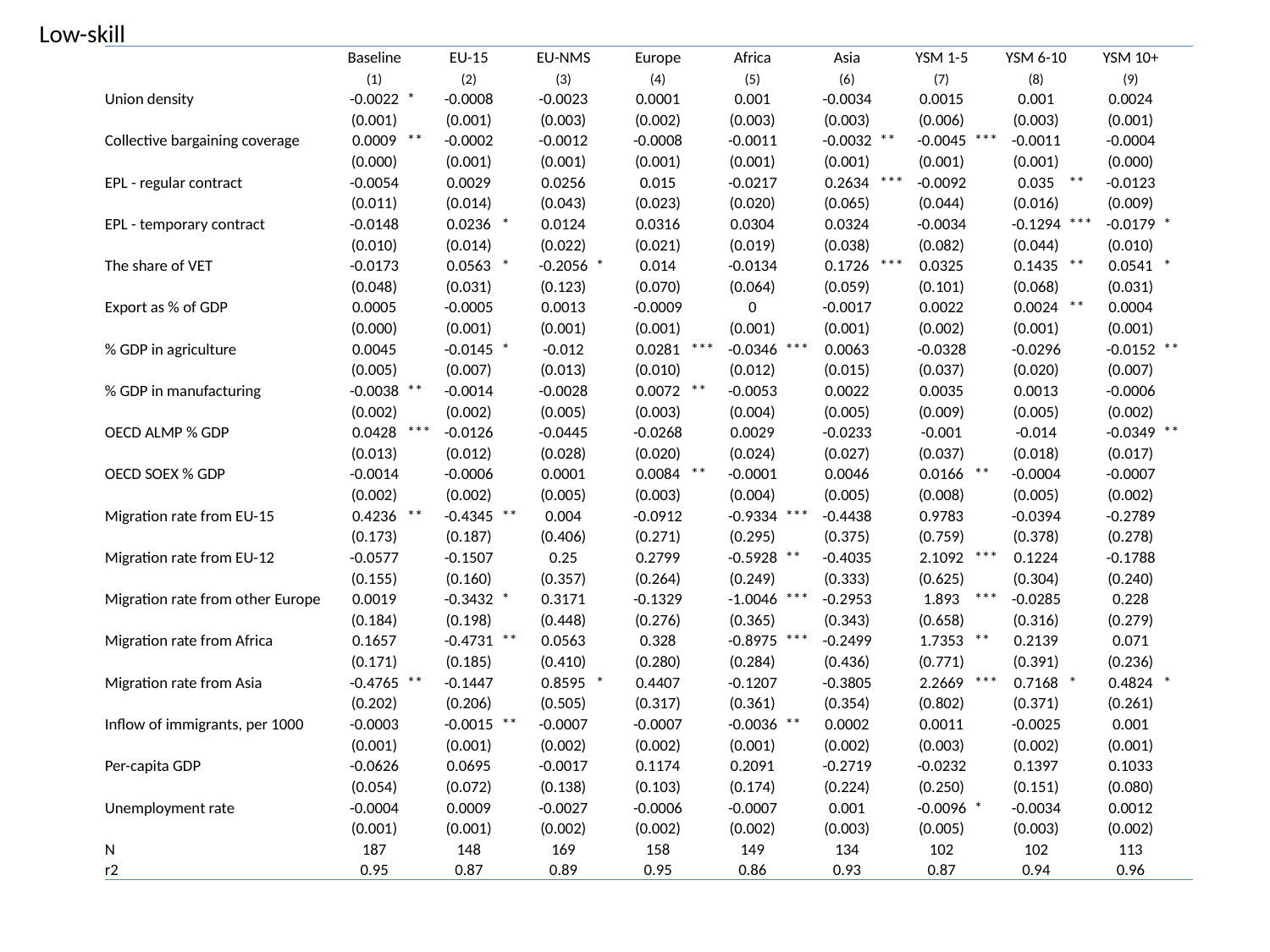

Low-skill
|  | Baseline |  | EU-15 |  | EU-NMS |  | Europe |  | Africa |  | Asia |  | YSM 1-5 |  | YSM 6-10 |  | YSM 10+ |  |
| --- | --- | --- | --- | --- | --- | --- | --- | --- | --- | --- | --- | --- | --- | --- | --- | --- | --- | --- |
|  | (1) |  | (2) |  | (3) |  | (4) |  | (5) |  | (6) |  | (7) |  | (8) |  | (9) |  |
| Union density | -0.0022 | \* | -0.0008 |  | -0.0023 |  | 0.0001 |  | 0.001 |  | -0.0034 |  | 0.0015 |  | 0.001 |  | 0.0024 |  |
|  | (0.001) |  | (0.001) |  | (0.003) |  | (0.002) |  | (0.003) |  | (0.003) |  | (0.006) |  | (0.003) |  | (0.001) |  |
| Collective bargaining coverage | 0.0009 | \*\* | -0.0002 |  | -0.0012 |  | -0.0008 |  | -0.0011 |  | -0.0032 | \*\* | -0.0045 | \*\*\* | -0.0011 |  | -0.0004 |  |
|  | (0.000) |  | (0.001) |  | (0.001) |  | (0.001) |  | (0.001) |  | (0.001) |  | (0.001) |  | (0.001) |  | (0.000) |  |
| EPL - regular contract | -0.0054 |  | 0.0029 |  | 0.0256 |  | 0.015 |  | -0.0217 |  | 0.2634 | \*\*\* | -0.0092 |  | 0.035 | \*\* | -0.0123 |  |
|  | (0.011) |  | (0.014) |  | (0.043) |  | (0.023) |  | (0.020) |  | (0.065) |  | (0.044) |  | (0.016) |  | (0.009) |  |
| EPL - temporary contract | -0.0148 |  | 0.0236 | \* | 0.0124 |  | 0.0316 |  | 0.0304 |  | 0.0324 |  | -0.0034 |  | -0.1294 | \*\*\* | -0.0179 | \* |
|  | (0.010) |  | (0.014) |  | (0.022) |  | (0.021) |  | (0.019) |  | (0.038) |  | (0.082) |  | (0.044) |  | (0.010) |  |
| The share of VET | -0.0173 |  | 0.0563 | \* | -0.2056 | \* | 0.014 |  | -0.0134 |  | 0.1726 | \*\*\* | 0.0325 |  | 0.1435 | \*\* | 0.0541 | \* |
|  | (0.048) |  | (0.031) |  | (0.123) |  | (0.070) |  | (0.064) |  | (0.059) |  | (0.101) |  | (0.068) |  | (0.031) |  |
| Export as % of GDP | 0.0005 |  | -0.0005 |  | 0.0013 |  | -0.0009 |  | 0 |  | -0.0017 |  | 0.0022 |  | 0.0024 | \*\* | 0.0004 |  |
|  | (0.000) |  | (0.001) |  | (0.001) |  | (0.001) |  | (0.001) |  | (0.001) |  | (0.002) |  | (0.001) |  | (0.001) |  |
| % GDP in agriculture | 0.0045 |  | -0.0145 | \* | -0.012 |  | 0.0281 | \*\*\* | -0.0346 | \*\*\* | 0.0063 |  | -0.0328 |  | -0.0296 |  | -0.0152 | \*\* |
|  | (0.005) |  | (0.007) |  | (0.013) |  | (0.010) |  | (0.012) |  | (0.015) |  | (0.037) |  | (0.020) |  | (0.007) |  |
| % GDP in manufacturing | -0.0038 | \*\* | -0.0014 |  | -0.0028 |  | 0.0072 | \*\* | -0.0053 |  | 0.0022 |  | 0.0035 |  | 0.0013 |  | -0.0006 |  |
|  | (0.002) |  | (0.002) |  | (0.005) |  | (0.003) |  | (0.004) |  | (0.005) |  | (0.009) |  | (0.005) |  | (0.002) |  |
| OECD ALMP % GDP | 0.0428 | \*\*\* | -0.0126 |  | -0.0445 |  | -0.0268 |  | 0.0029 |  | -0.0233 |  | -0.001 |  | -0.014 |  | -0.0349 | \*\* |
|  | (0.013) |  | (0.012) |  | (0.028) |  | (0.020) |  | (0.024) |  | (0.027) |  | (0.037) |  | (0.018) |  | (0.017) |  |
| OECD SOEX % GDP | -0.0014 |  | -0.0006 |  | 0.0001 |  | 0.0084 | \*\* | -0.0001 |  | 0.0046 |  | 0.0166 | \*\* | -0.0004 |  | -0.0007 |  |
|  | (0.002) |  | (0.002) |  | (0.005) |  | (0.003) |  | (0.004) |  | (0.005) |  | (0.008) |  | (0.005) |  | (0.002) |  |
| Migration rate from EU-15 | 0.4236 | \*\* | -0.4345 | \*\* | 0.004 |  | -0.0912 |  | -0.9334 | \*\*\* | -0.4438 |  | 0.9783 |  | -0.0394 |  | -0.2789 |  |
|  | (0.173) |  | (0.187) |  | (0.406) |  | (0.271) |  | (0.295) |  | (0.375) |  | (0.759) |  | (0.378) |  | (0.278) |  |
| Migration rate from EU-12 | -0.0577 |  | -0.1507 |  | 0.25 |  | 0.2799 |  | -0.5928 | \*\* | -0.4035 |  | 2.1092 | \*\*\* | 0.1224 |  | -0.1788 |  |
|  | (0.155) |  | (0.160) |  | (0.357) |  | (0.264) |  | (0.249) |  | (0.333) |  | (0.625) |  | (0.304) |  | (0.240) |  |
| Migration rate from other Europe | 0.0019 |  | -0.3432 | \* | 0.3171 |  | -0.1329 |  | -1.0046 | \*\*\* | -0.2953 |  | 1.893 | \*\*\* | -0.0285 |  | 0.228 |  |
|  | (0.184) |  | (0.198) |  | (0.448) |  | (0.276) |  | (0.365) |  | (0.343) |  | (0.658) |  | (0.316) |  | (0.279) |  |
| Migration rate from Africa | 0.1657 |  | -0.4731 | \*\* | 0.0563 |  | 0.328 |  | -0.8975 | \*\*\* | -0.2499 |  | 1.7353 | \*\* | 0.2139 |  | 0.071 |  |
|  | (0.171) |  | (0.185) |  | (0.410) |  | (0.280) |  | (0.284) |  | (0.436) |  | (0.771) |  | (0.391) |  | (0.236) |  |
| Migration rate from Asia | -0.4765 | \*\* | -0.1447 |  | 0.8595 | \* | 0.4407 |  | -0.1207 |  | -0.3805 |  | 2.2669 | \*\*\* | 0.7168 | \* | 0.4824 | \* |
|  | (0.202) |  | (0.206) |  | (0.505) |  | (0.317) |  | (0.361) |  | (0.354) |  | (0.802) |  | (0.371) |  | (0.261) |  |
| Inflow of immigrants, per 1000 | -0.0003 |  | -0.0015 | \*\* | -0.0007 |  | -0.0007 |  | -0.0036 | \*\* | 0.0002 |  | 0.0011 |  | -0.0025 |  | 0.001 |  |
|  | (0.001) |  | (0.001) |  | (0.002) |  | (0.002) |  | (0.001) |  | (0.002) |  | (0.003) |  | (0.002) |  | (0.001) |  |
| Per-capita GDP | -0.0626 |  | 0.0695 |  | -0.0017 |  | 0.1174 |  | 0.2091 |  | -0.2719 |  | -0.0232 |  | 0.1397 |  | 0.1033 |  |
|  | (0.054) |  | (0.072) |  | (0.138) |  | (0.103) |  | (0.174) |  | (0.224) |  | (0.250) |  | (0.151) |  | (0.080) |  |
| Unemployment rate | -0.0004 |  | 0.0009 |  | -0.0027 |  | -0.0006 |  | -0.0007 |  | 0.001 |  | -0.0096 | \* | -0.0034 |  | 0.0012 |  |
|  | (0.001) |  | (0.001) |  | (0.002) |  | (0.002) |  | (0.002) |  | (0.003) |  | (0.005) |  | (0.003) |  | (0.002) |  |
| N | 187 |  | 148 |  | 169 |  | 158 |  | 149 |  | 134 |  | 102 |  | 102 |  | 113 |  |
| r2 | 0.95 |  | 0.87 |  | 0.89 |  | 0.95 |  | 0.86 |  | 0.93 |  | 0.87 |  | 0.94 |  | 0.96 |  |